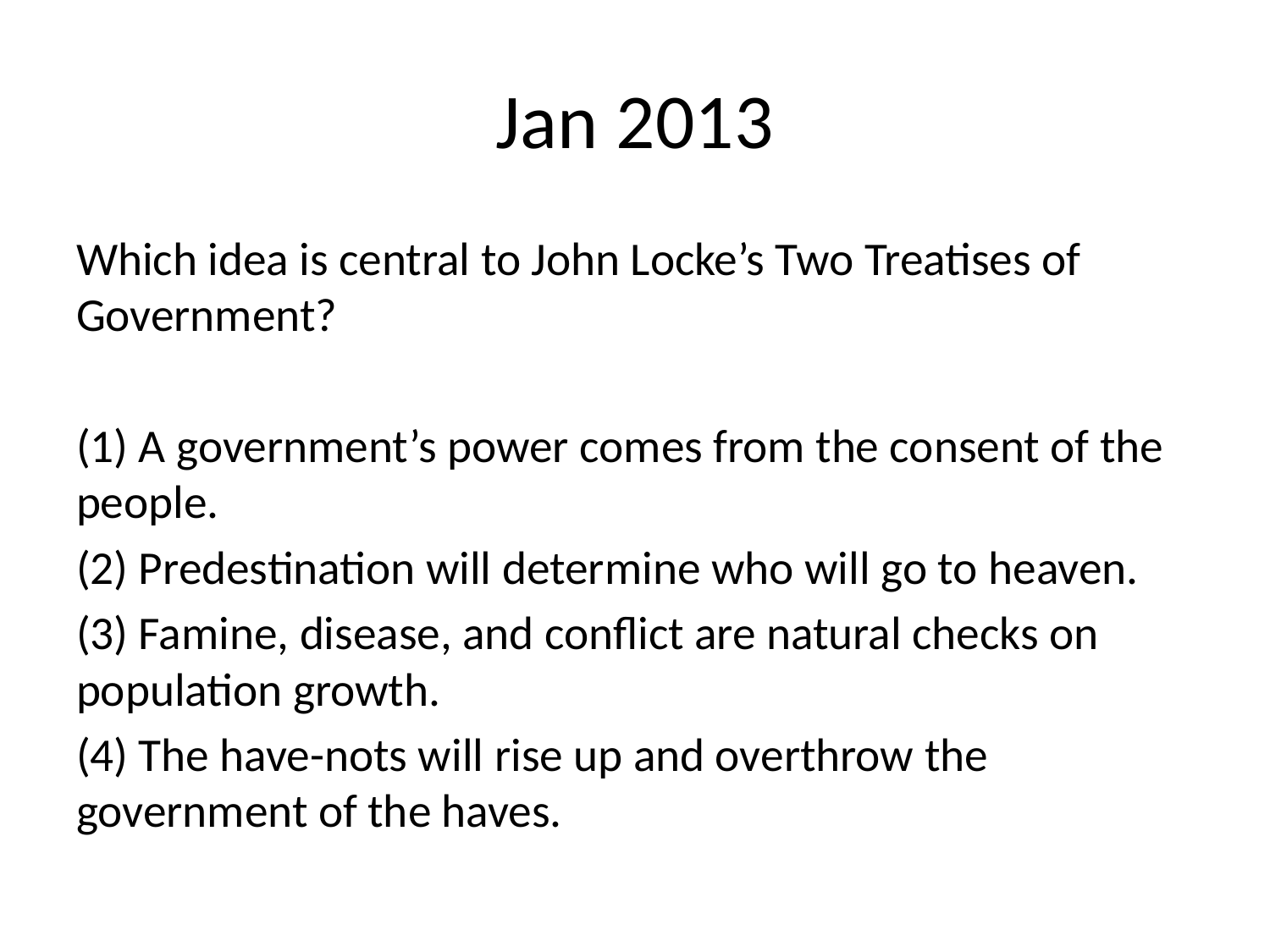

# Jan 2013
Which idea is central to John Locke’s Two Treatises of Government?

(1) A government’s power comes from the consent of the people.
(2) Predestination will determine who will go to heaven.
(3) Famine, disease, and conflict are natural checks on population growth.
(4) The have-nots will rise up and overthrow the government of the haves.